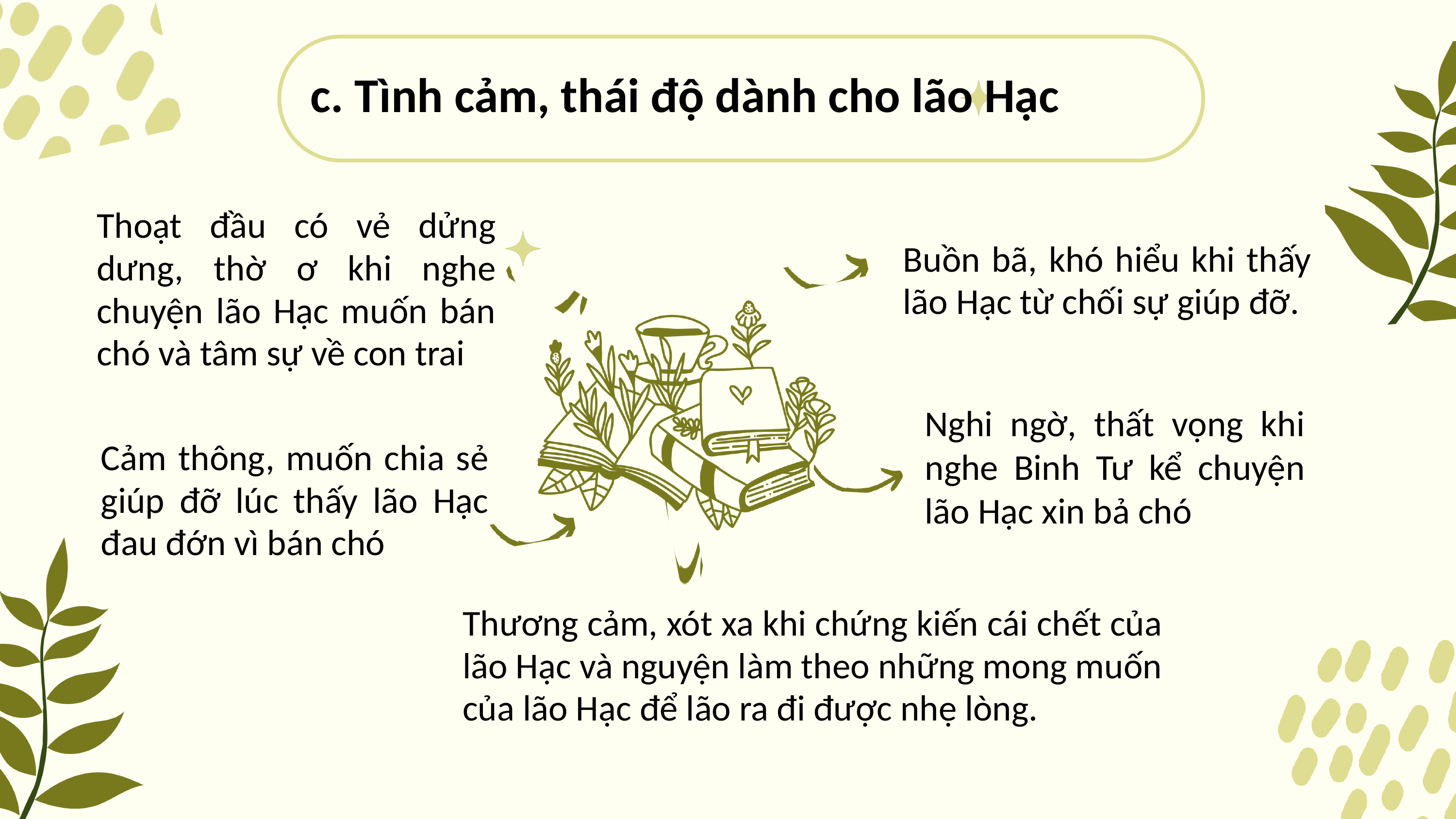

c. Tình cảm, thái độ dành cho lão Hạc

Thoạt đầu có vẻ dửng dưng, thờ ơ khi nghe chuyện lão Hạc muốn bán chó và tâm sự về con trai

Buồn bã, khó hiểu khi thấy lão Hạc từ chối sự giúp đỡ.

Nghi ngờ, thất vọng khi nghe Binh Tư kể chuyện lão Hạc xin bả chó
Cảm thông, muốn chia sẻ giúp đỡ lúc thấy lão Hạc đau đớn vì bán chó

Thương cảm, xót xa khi chứng kiến cái chết của lão Hạc và nguyện làm theo những mong muốn của lão Hạc để lão ra đi được nhẹ lòng.